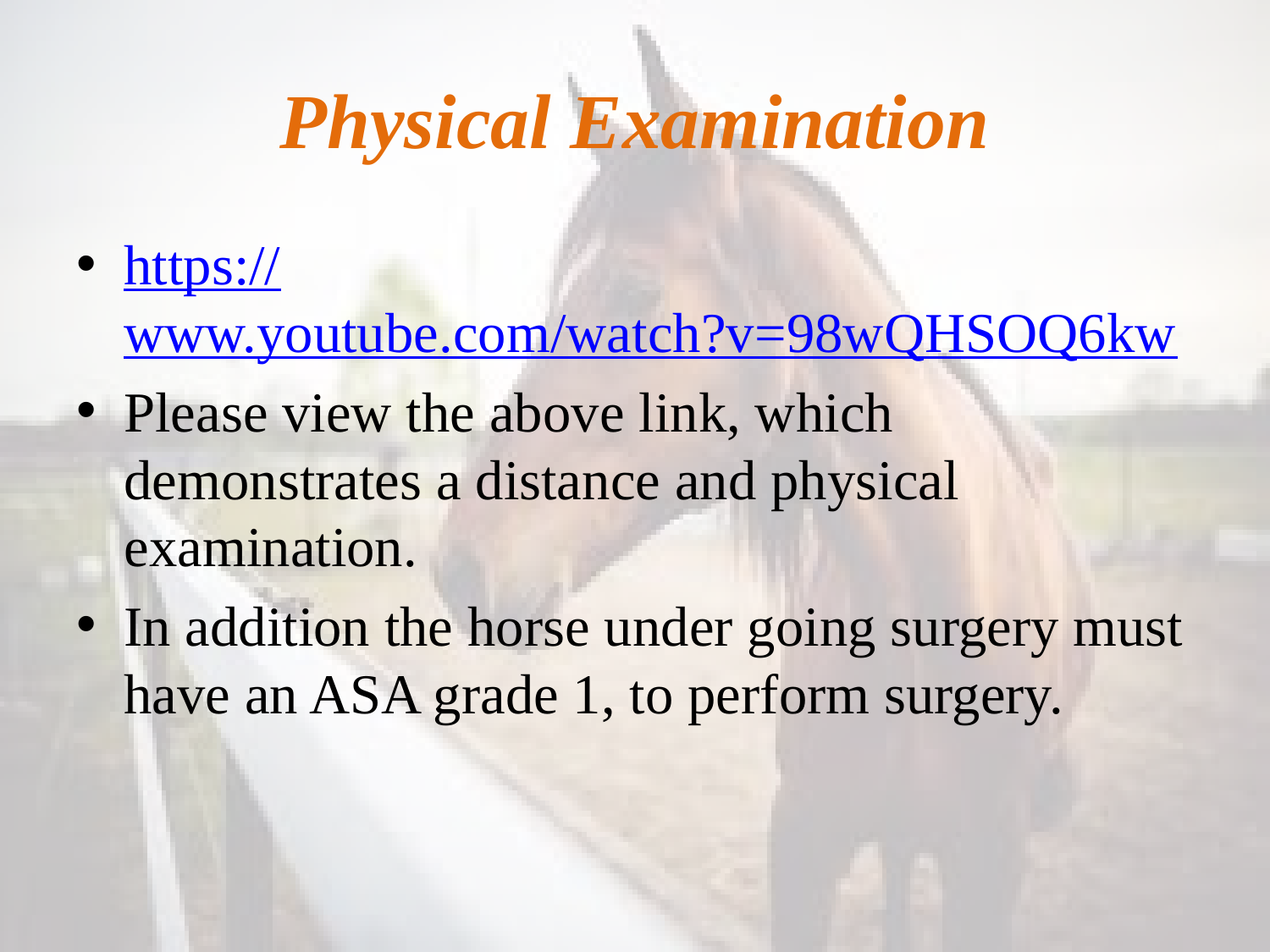

# Physical Examination
https://www.youtube.com/watch?v=98wQHSOQ6kw
Please view the above link, which demonstrates a distance and physical examination.
In addition the horse under going surgery must have an ASA grade 1, to perform surgery.